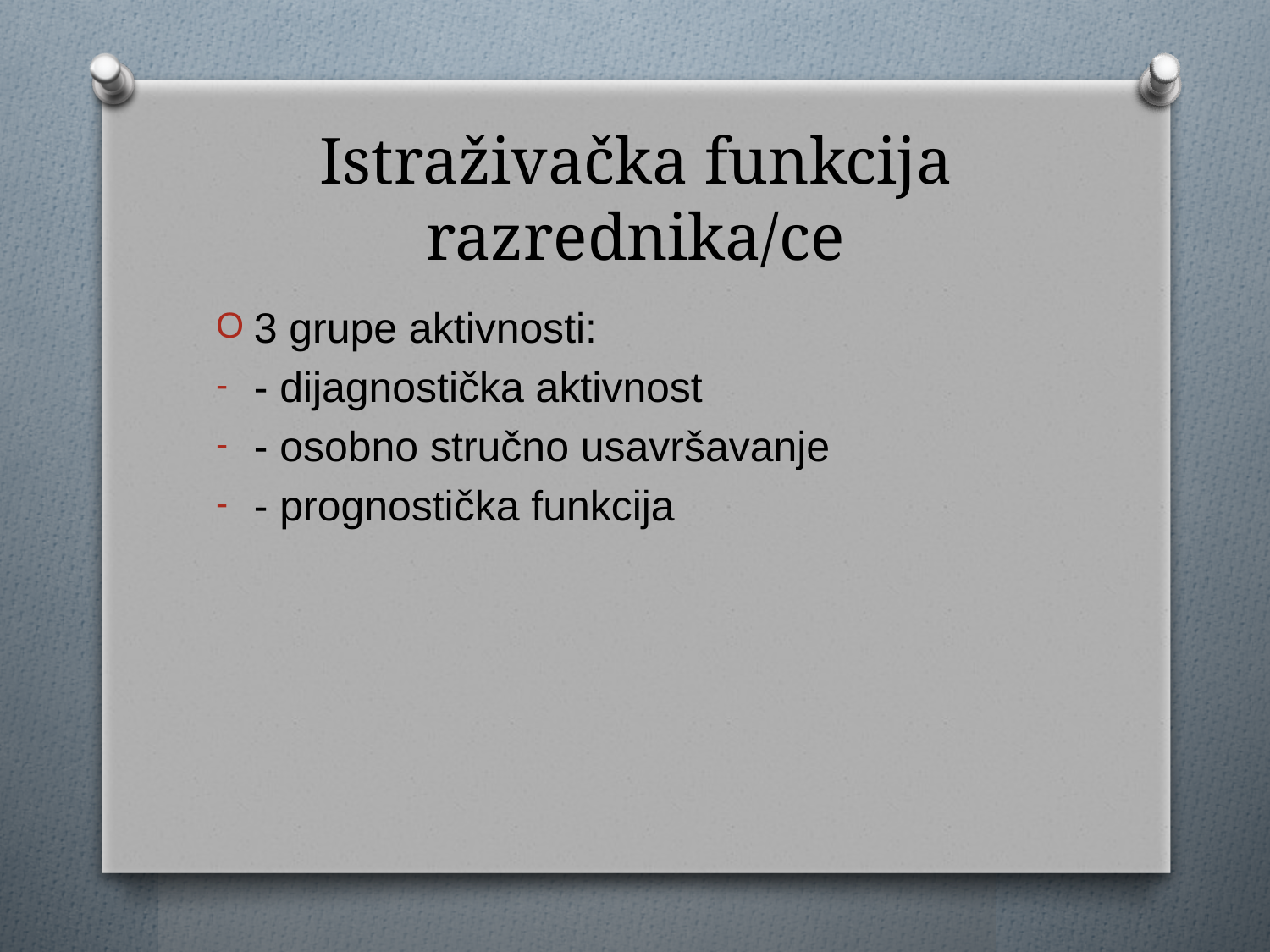

# Istraživačka funkcija razrednika/ce
3 grupe aktivnosti:
- dijagnostička aktivnost
- osobno stručno usavršavanje
- prognostička funkcija